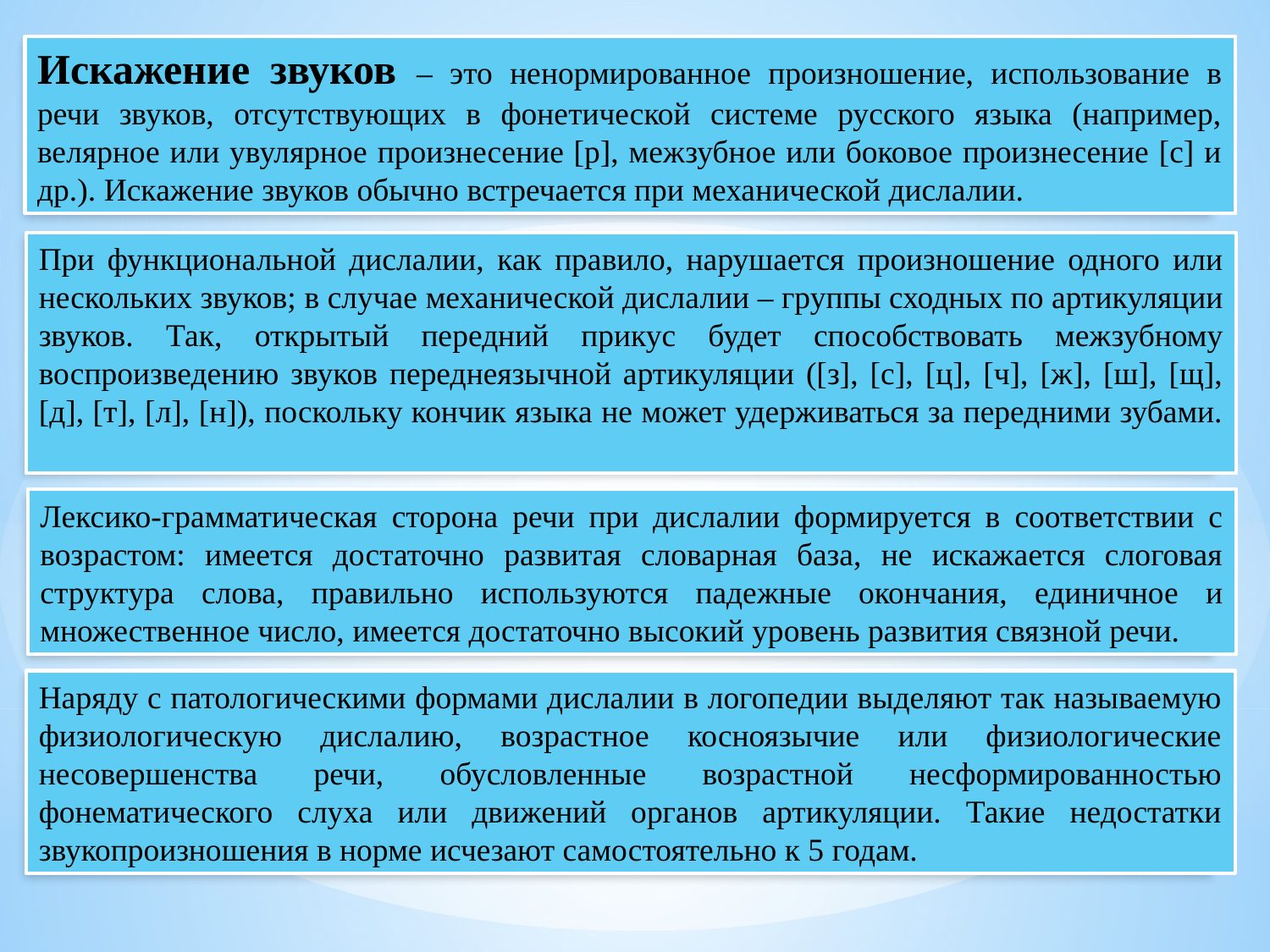

Искажение звуков – это ненормированное произношение, использование в речи звуков, отсутствующих в фонетической системе русского языка (например, велярное или увулярное произнесение [р], межзубное или боковое произнесение [с] и др.). Искажение звуков обычно встречается при механической дислалии.
При функциональной дислалии, как правило, нарушается произношение одного или нескольких звуков; в случае механической дислалии – группы сходных по артикуляции звуков. Так, открытый передний прикус будет способствовать межзубному воспроизведению звуков переднеязычной артикуляции ([з], [с], [ц], [ч], [ж], [ш], [щ], [д], [т], [л], [н]), поскольку кончик языка не может удерживаться за передними зубами.
Лексико-грамматическая сторона речи при дислалии формируется в соответствии с возрастом: имеется достаточно развитая словарная база, не искажается слоговая структура слова, правильно используются падежные окончания, единичное и множественное число, имеется достаточно высокий уровень развития связной речи.
Наряду с патологическими формами дислалии в логопедии выделяют так называемую физиологическую дислалию, возрастное косноязычие или физиологические несовершенства речи, обусловленные возрастной несформированностью фонематического слуха или движений органов артикуляции. Такие недостатки звукопроизношения в норме исчезают самостоятельно к 5 годам.